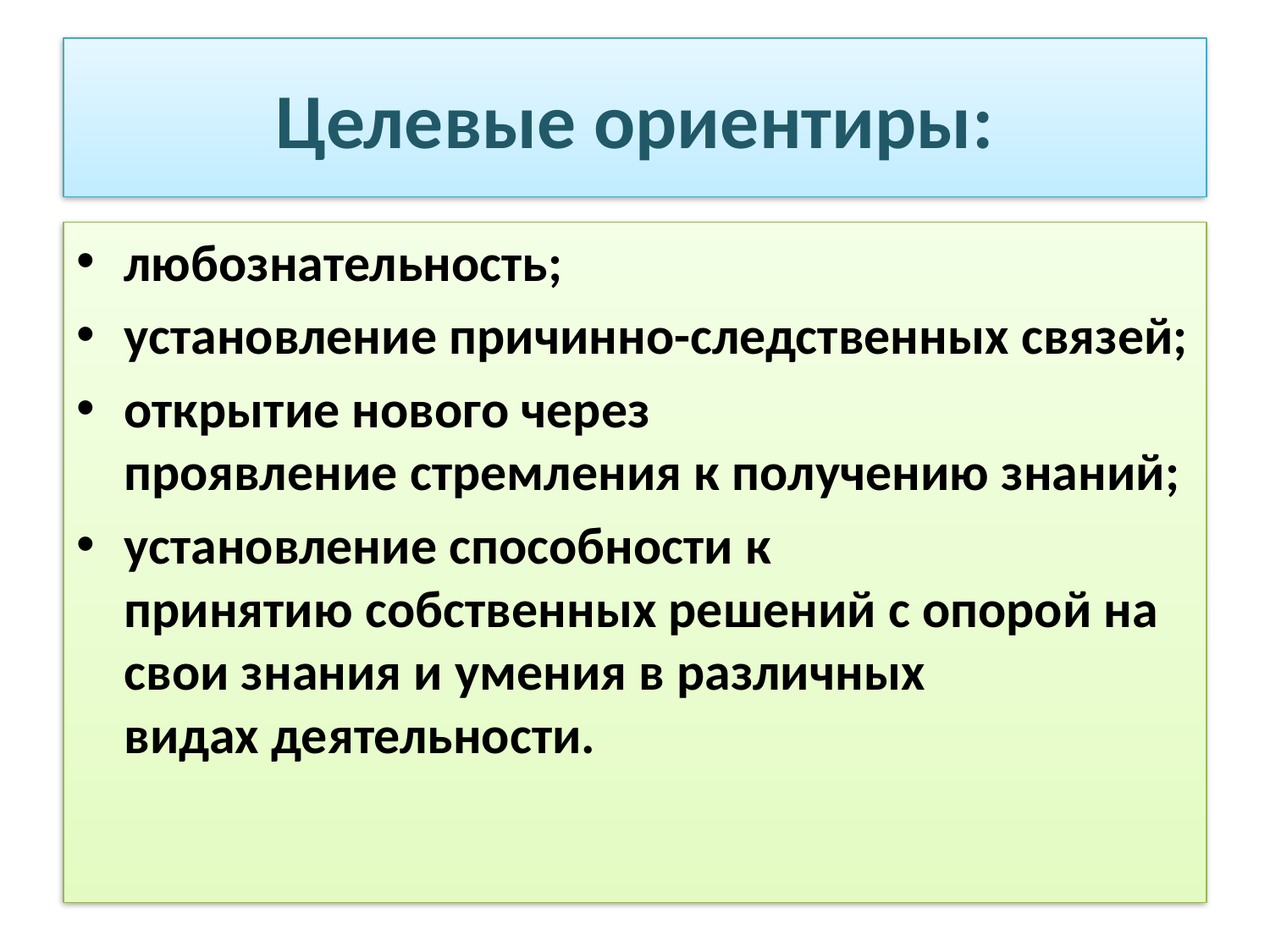

# Целевые ориентиры:​
любознательность;​
установление причинно-следственных связей;​
открытие нового через проявление стремления к получению знаний; ​
установление способности к принятию собственных решений с опорой на свои знания и умения в различных видах деятельности.​